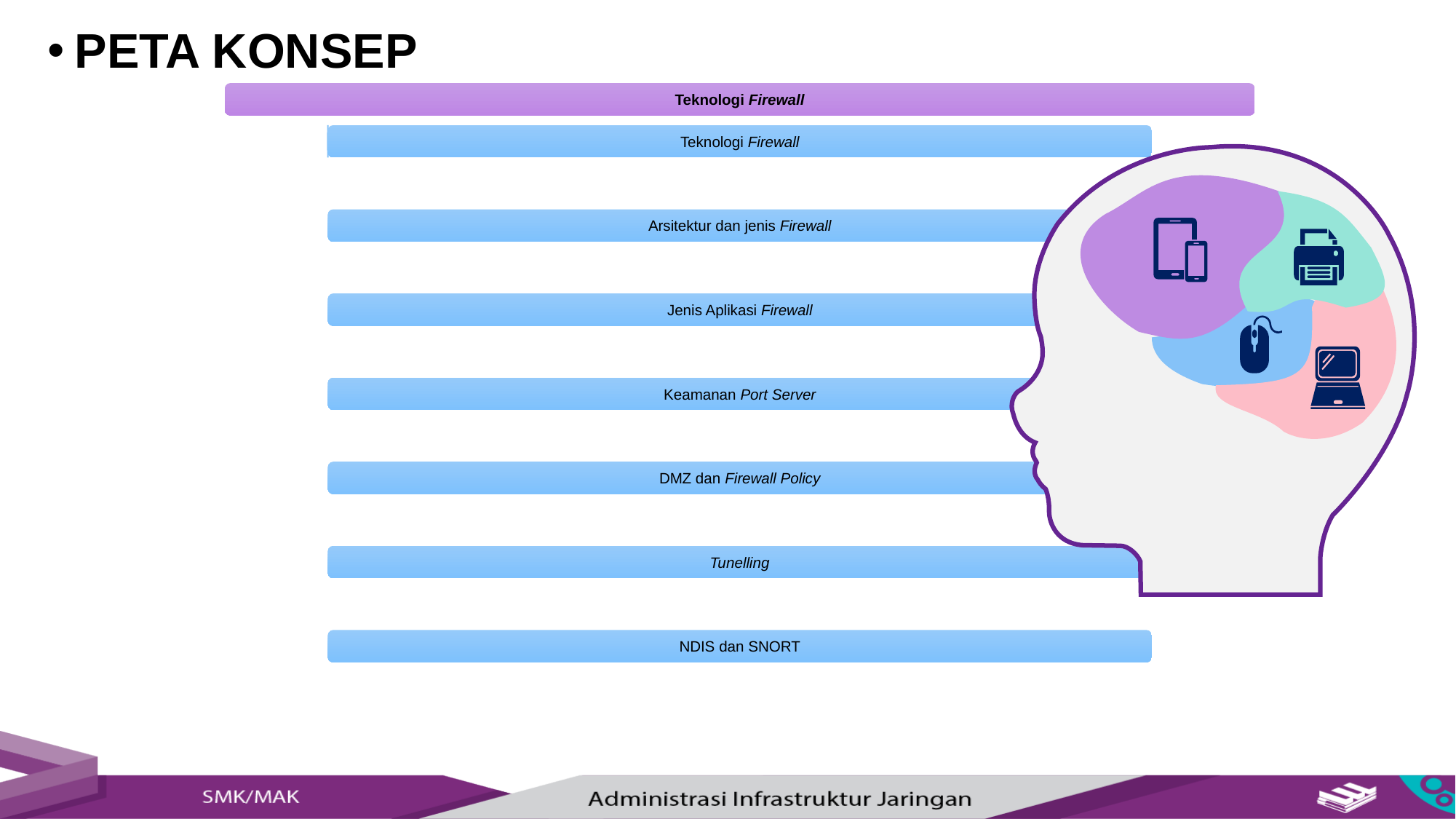

PETA KONSEP
Teknologi Firewall
Teknologi Firewall
Arsitektur dan jenis Firewall
Jenis Aplikasi Firewall
Keamanan Port Server
DMZ dan Firewall Policy
Tunelling
NDIS dan SNORT